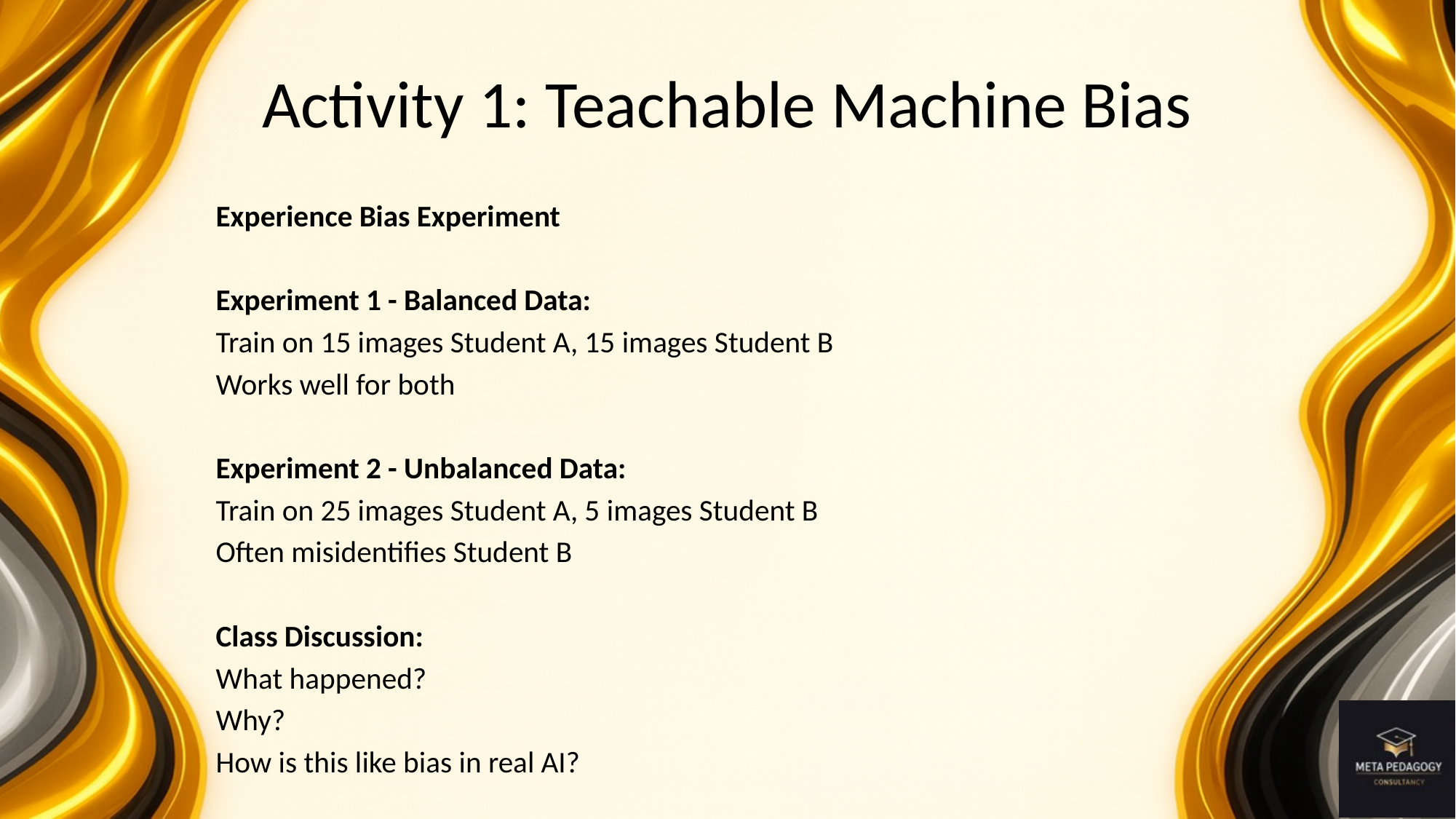

# Activity 1: Teachable Machine Bias
Experience Bias Experiment

Experiment 1 - Balanced Data:
Train on 15 images Student A, 15 images Student B
Works well for both

Experiment 2 - Unbalanced Data:
Train on 25 images Student A, 5 images Student B
Often misidentifies Student B

Class Discussion:
What happened?
Why?
How is this like bias in real AI?